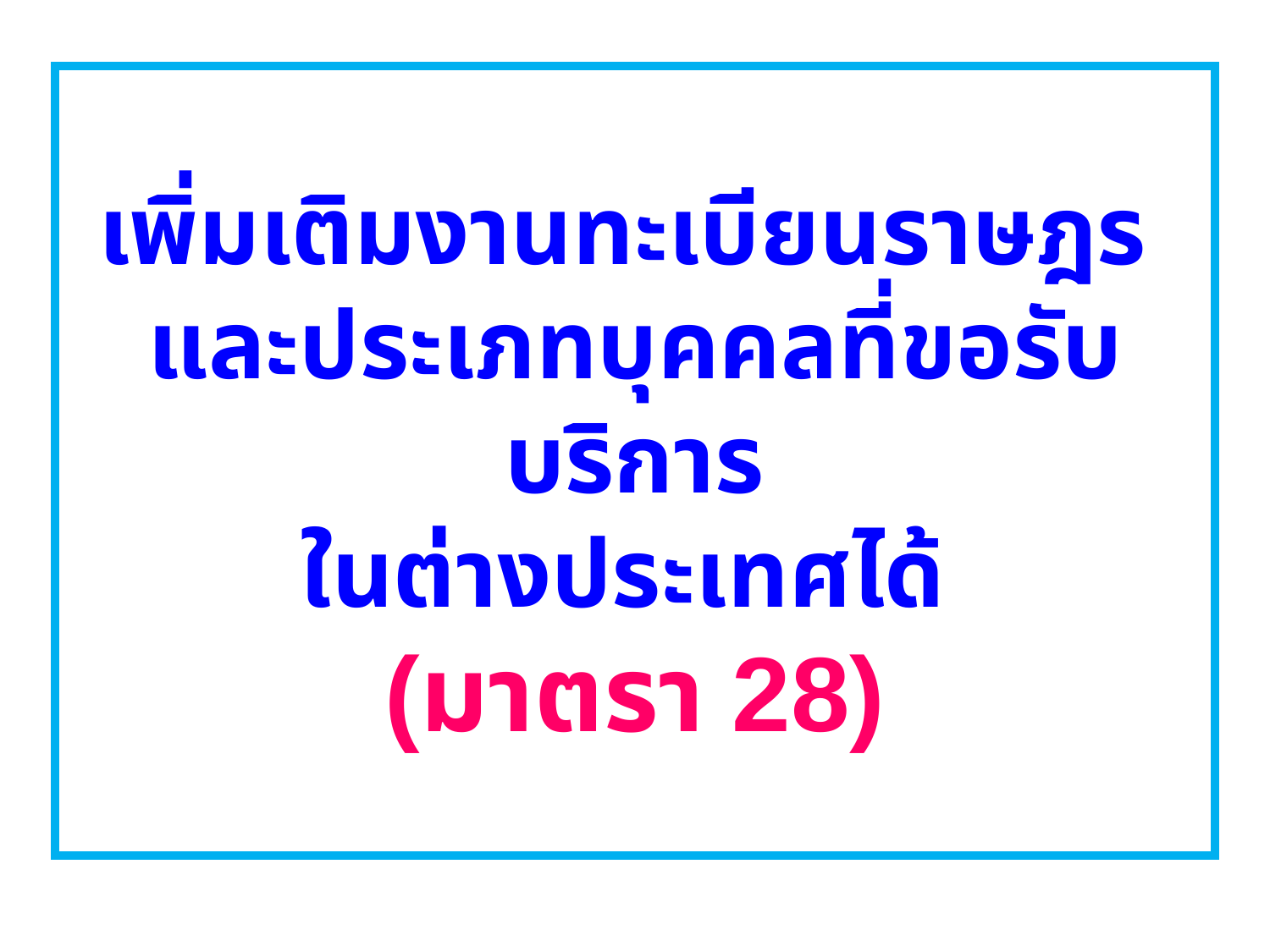

เพิ่มเติมงานทะเบียนราษฎร
และประเภทบุคคลที่ขอรับบริการ
ในต่างประเทศได้
(มาตรา 28)